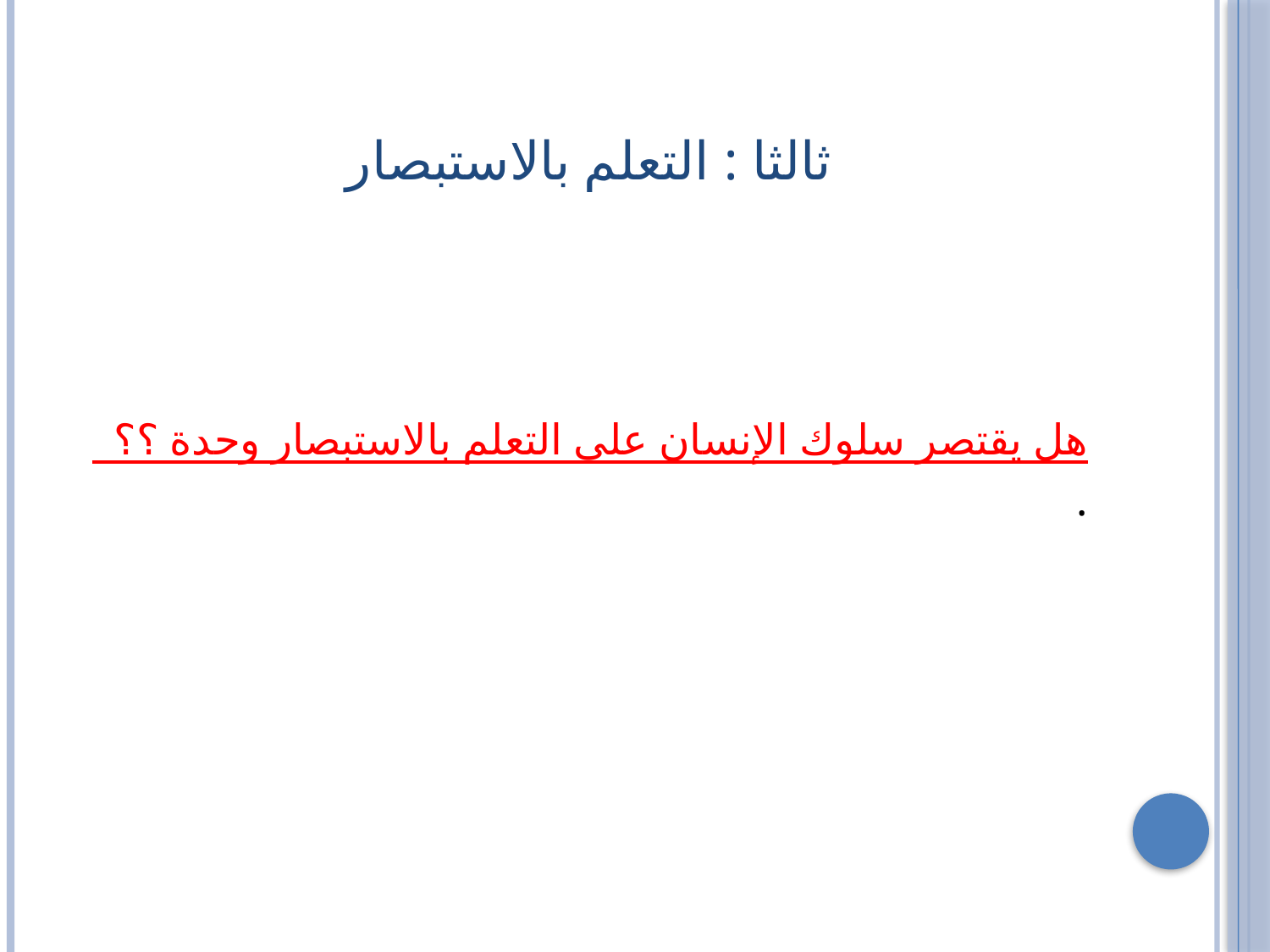

# ثالثا : التعلم بالاستبصار

هل يقتصر سلوك الإنسان على التعلم بالاستبصار وحدة ؟؟
.